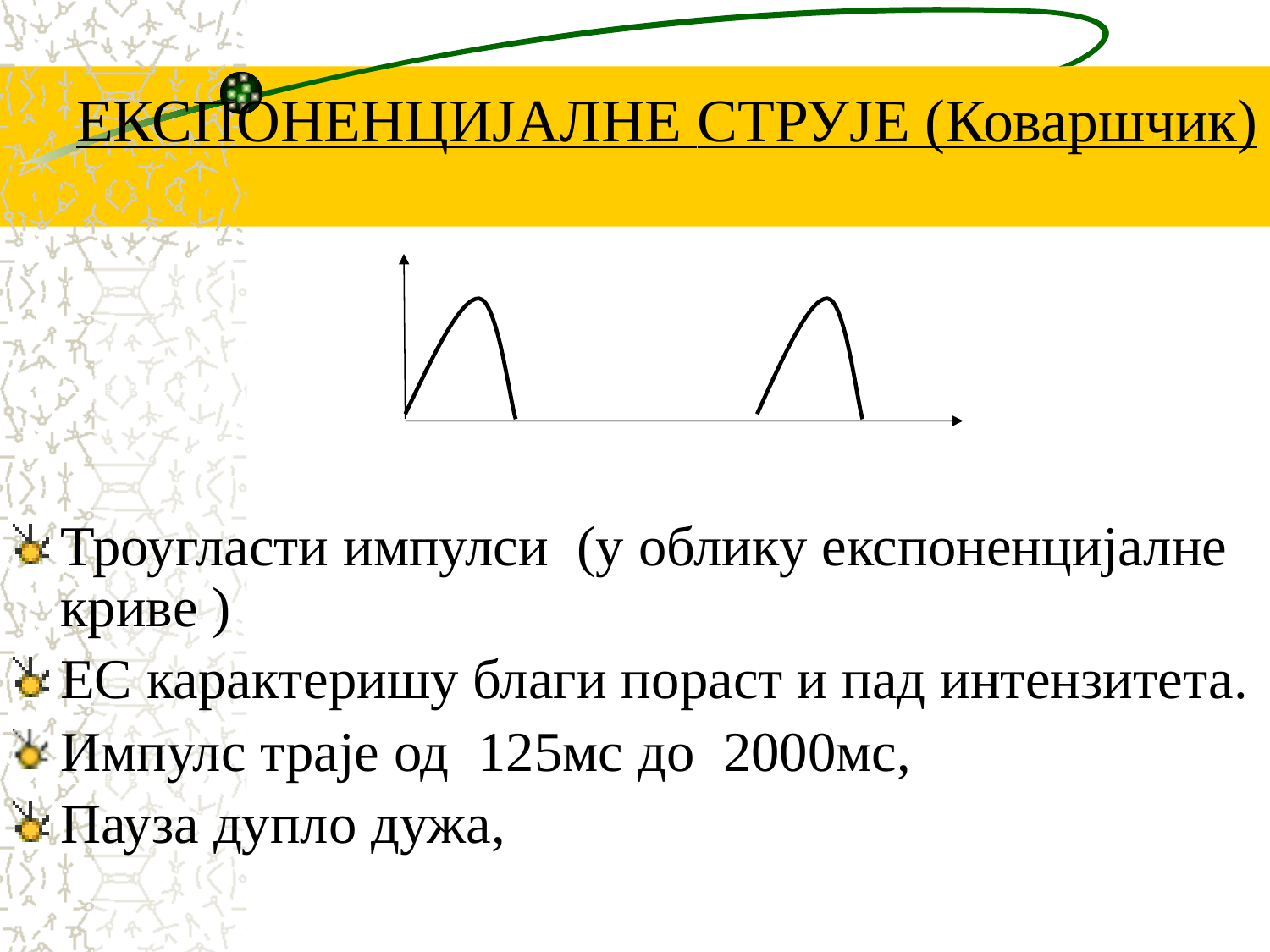

# ЕКСПОНЕНЦИЈАЛНЕ СТРУЈЕ (Коваршчик)

Троугласти импулси  (у облику експоненцијалне криве )
ЕС карактеришу благи пораст и пад интензитета.
Импулс траје од  125мс до  2000мс,
Пауза дупло дужа,